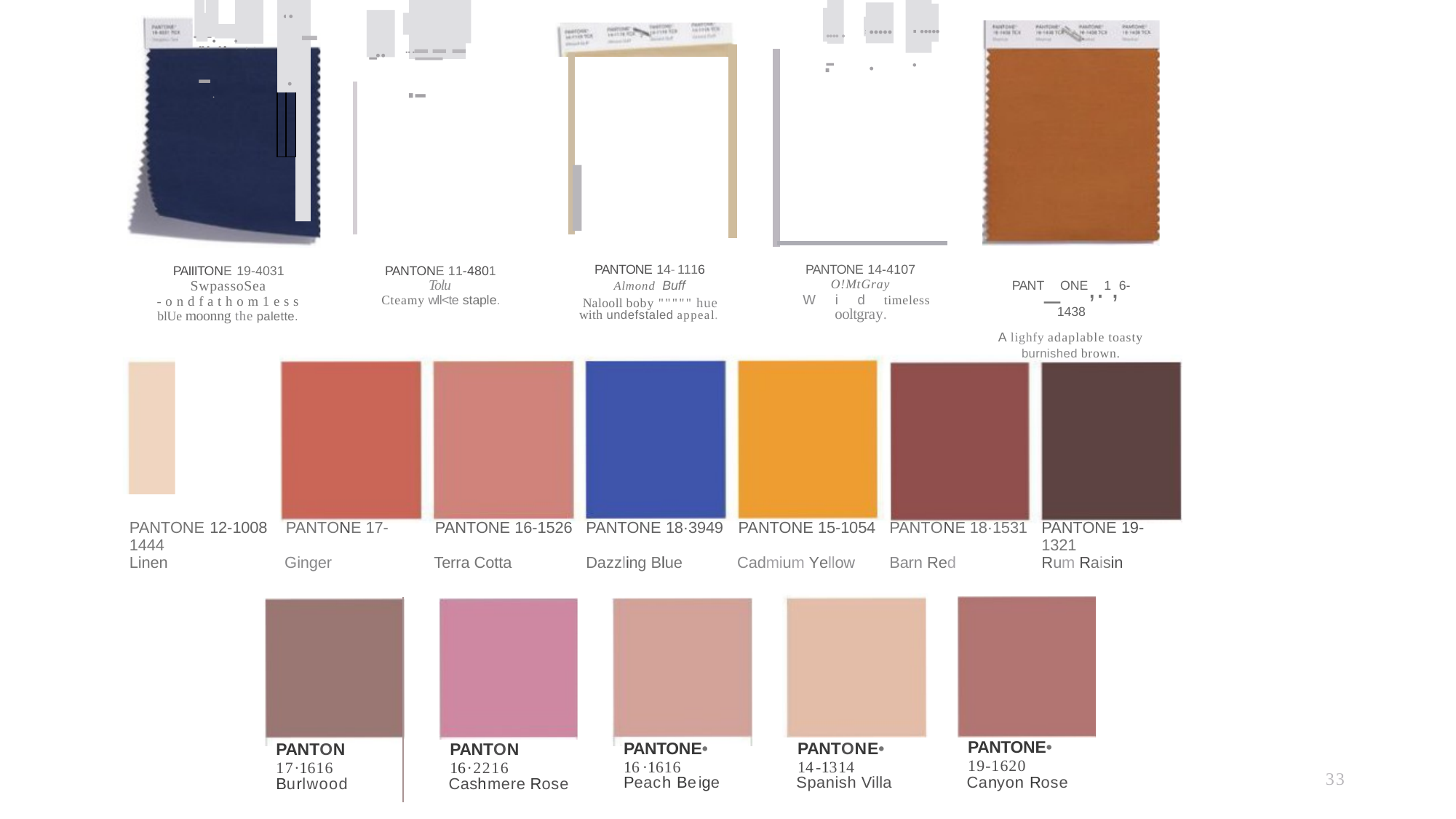

_
...... . ,.-.­

| · | ·. | - |
| --- | --- | --- |
|  |  |  |
|  |  |  |
-··	---­
..._	·-

-·
.....-

--
,..

......
,_ ..

.......

I
PANT_ONE,.1,6-1438

A lighfy adaplable toasty
burnished brown.
PANTONE 14-1116
Almond  Buff
PANTONE 14-4107
O!MtGray
Widtimeless
ooltgray.
PAIIITONE 19-4031
SwpassoSea
-ondfathom1ess
blUe moonng the palette.
PANTONE 11-4801
Tolu
Cteamy wll<te staple.
Nalooll boby """"" hue
with undefstaled appeal.
| PANTONE 12-1008 PANTONE 17-1444 | PANTONE 16-1526 | PANTONE 18·3949 | PANTONE 15-1054 | PANTONE 18·1531 | PANTONE 19-1321 |
| --- | --- | --- | --- | --- | --- |
| Linen Ginger | Terra Cotta | Dazzling Blue | Cadmium Yellow | Barn Red | Rum Raisin |
PANTONE•
19-1620
PANTONE•
16·1616
PANTONE•
14-1314
PANTON
17·1616
PANTON
16·2216
33
Peach Beige
Spanish Villa
Canyon Rose
Burlwood
Cashmere Rose